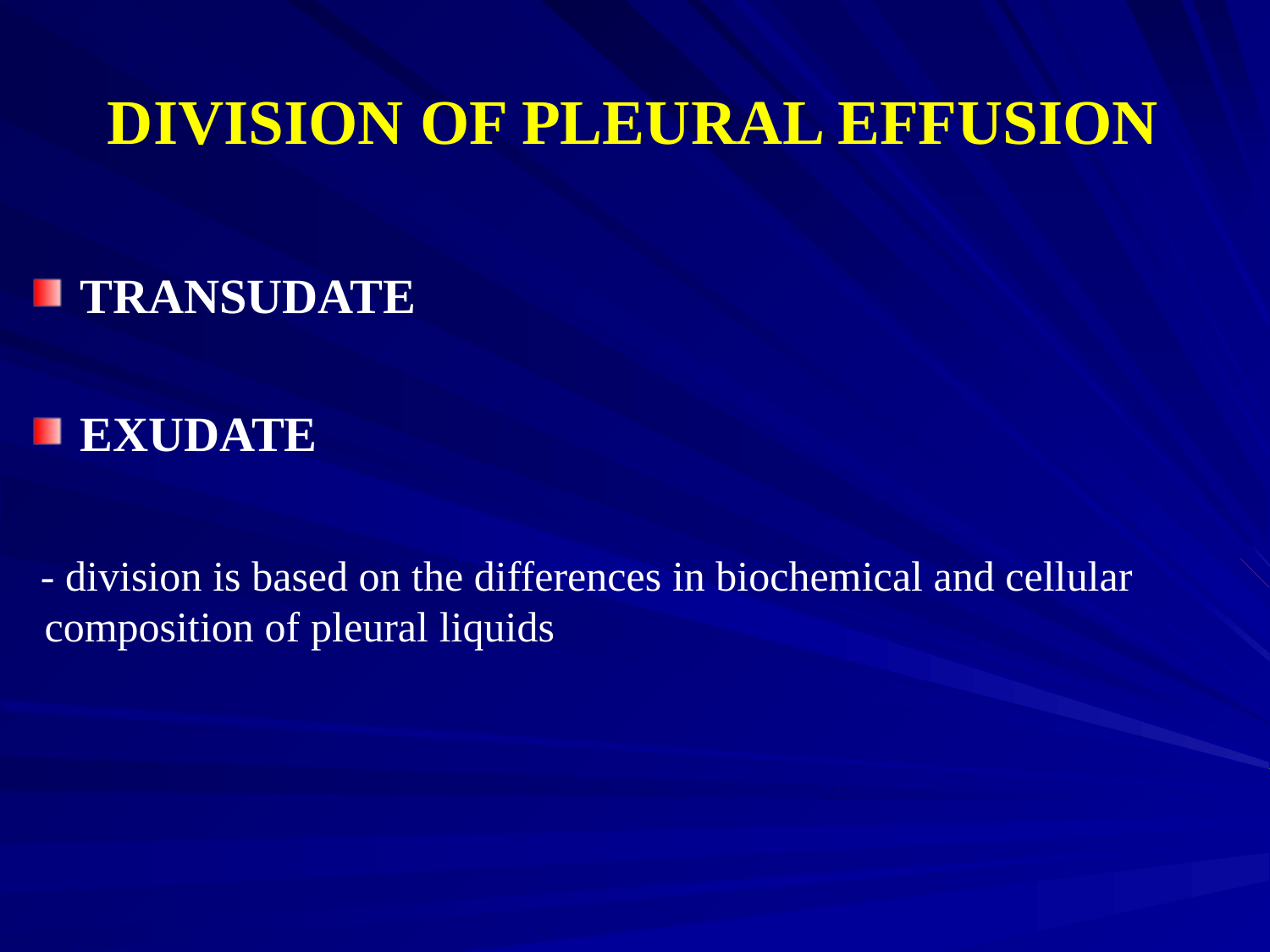

# DIVISION OF PLEURAL EFFUSION
TRANSUDATE

EXUDATE

 - division is based on the differences in biochemical and cellular composition of pleural liquids